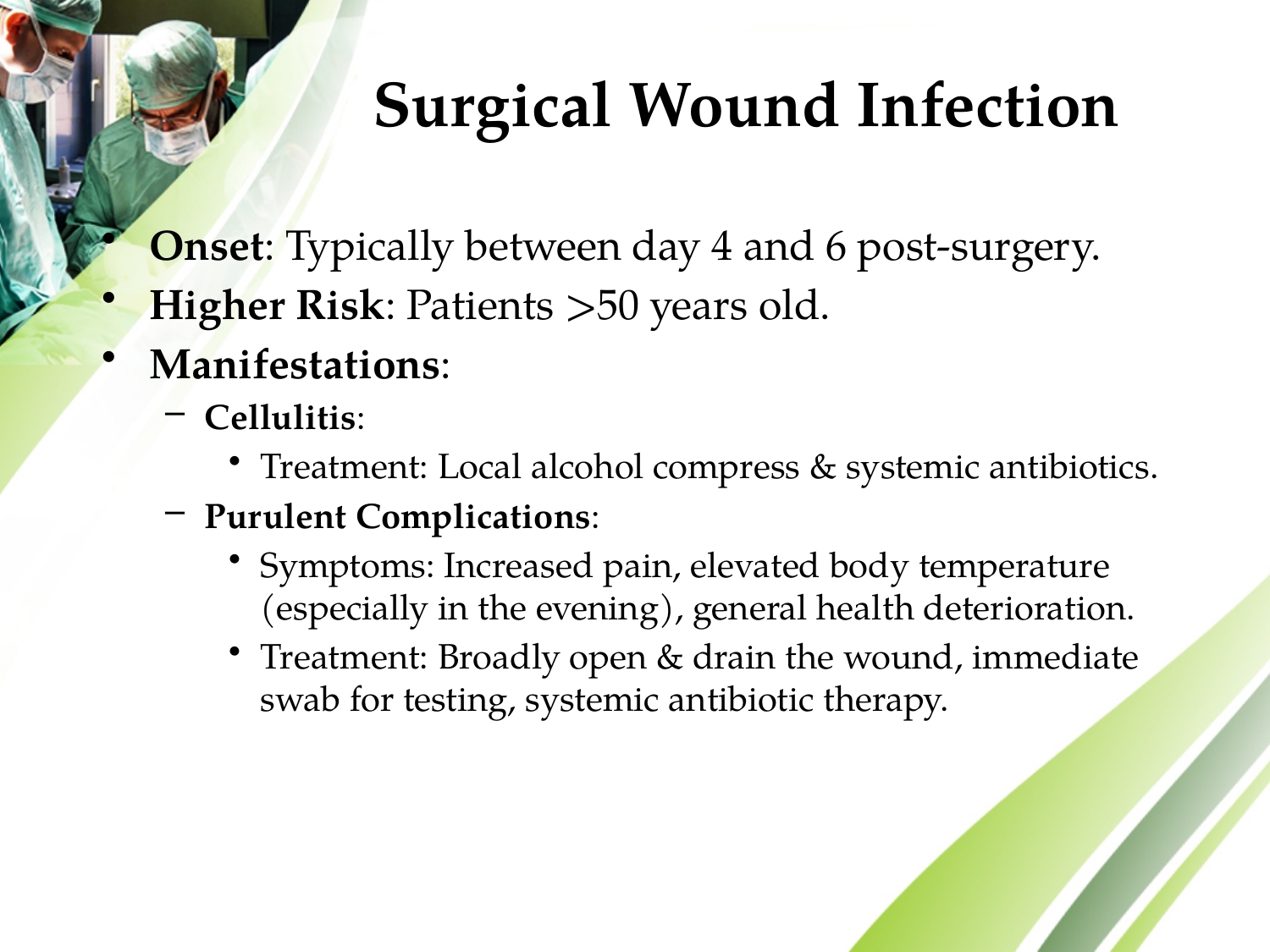

# Surgical Wound Infection
Onset: Typically between day 4 and 6 post-surgery.
Higher Risk: Patients >50 years old.
Manifestations:
Cellulitis:
Treatment: Local alcohol compress & systemic antibiotics.
Purulent Complications:
Symptoms: Increased pain, elevated body temperature (especially in the evening), general health deterioration.
Treatment: Broadly open & drain the wound, immediate swab for testing, systemic antibiotic therapy.